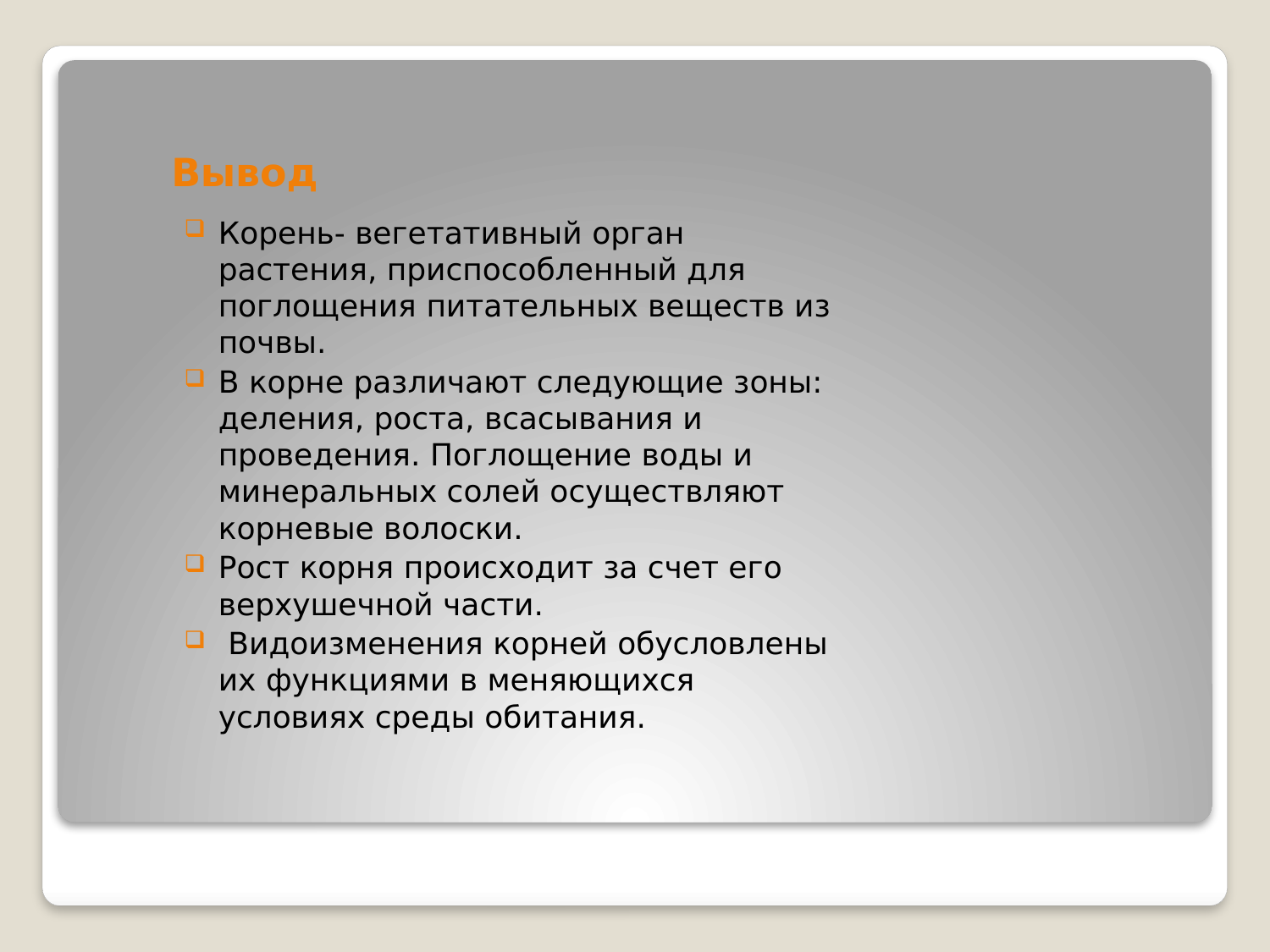

# Вывод
Корень- вегетативный орган растения, приспособленный для поглощения питательных веществ из почвы.
В корне различают следующие зоны: деления, роста, всасывания и проведения. Поглощение воды и минеральных солей осуществляют корневые волоски.
Рост корня происходит за счет его верхушечной части.
 Видоизменения корней обусловлены их функциями в меняющихся условиях среды обитания.